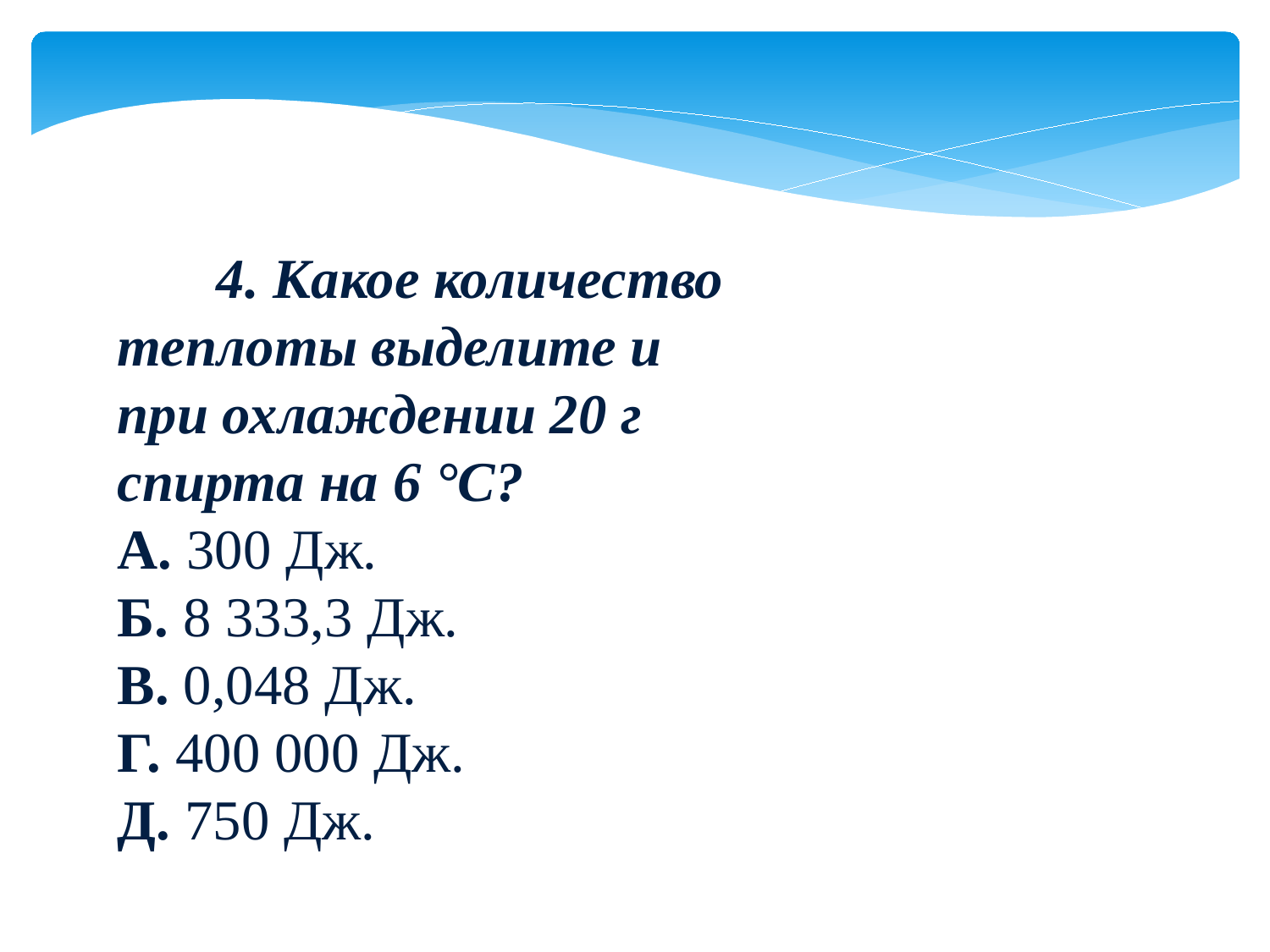

4. Какое количество теплоты выделите и при охлаждении 20 г спирта на 6 °С?
А. 300 Дж.
Б. 8 333,3 Дж.
В. 0,048 Дж.
Г. 400 000 Дж.
Д. 750 Дж.